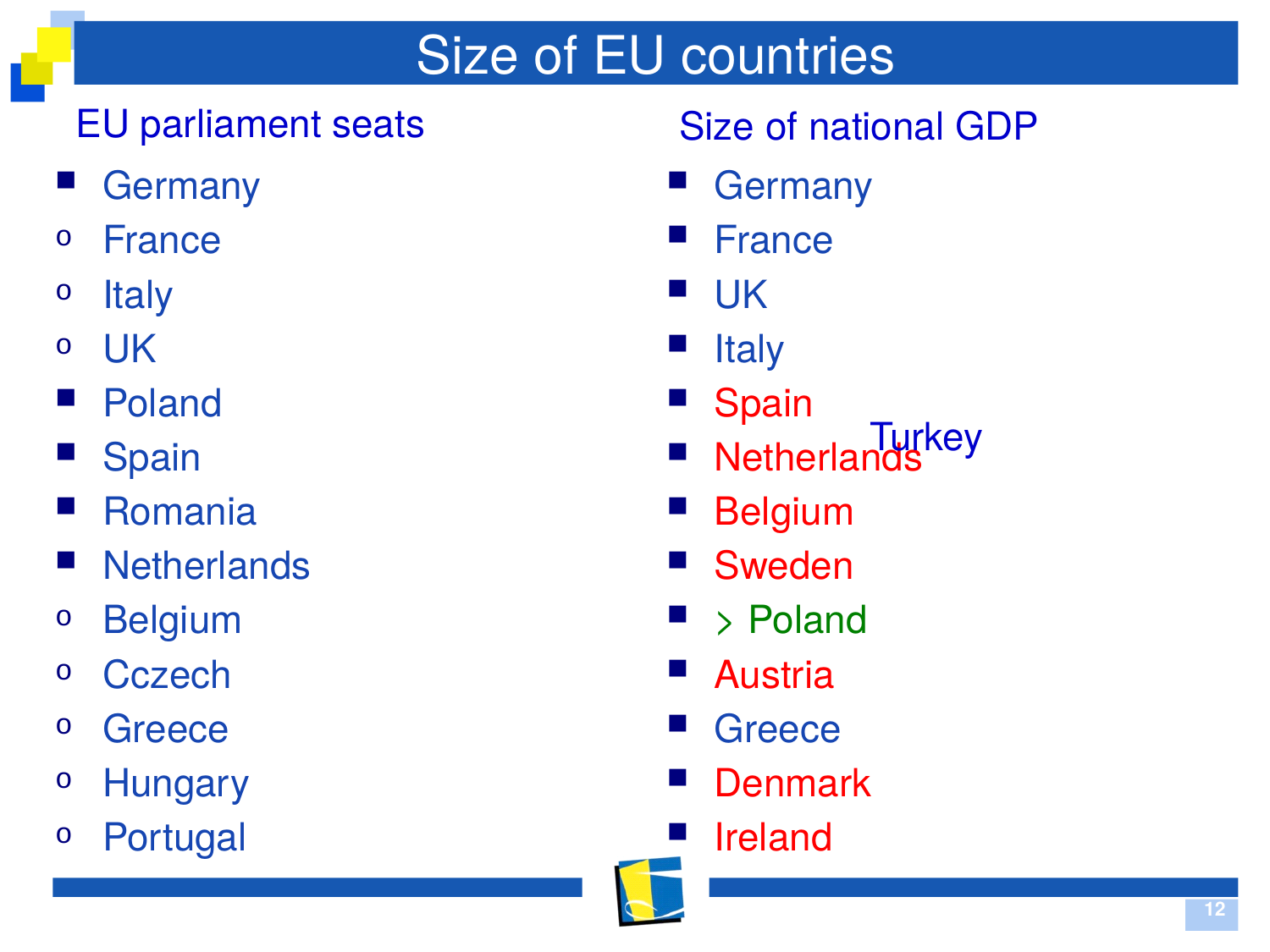

# Size of EU countries
EU parliament seats
Size of national GDP
Germany
France
Italy
UK
Poland
Spain
Romania
Netherlands
Belgium
Cczech
Greece
Hungary
Portugal
Germany
France
UK
Italy
Spain
Netherlands
Belgium
Sweden
> Poland
Austria
Greece
Denmark
Ireland
Turkey
12